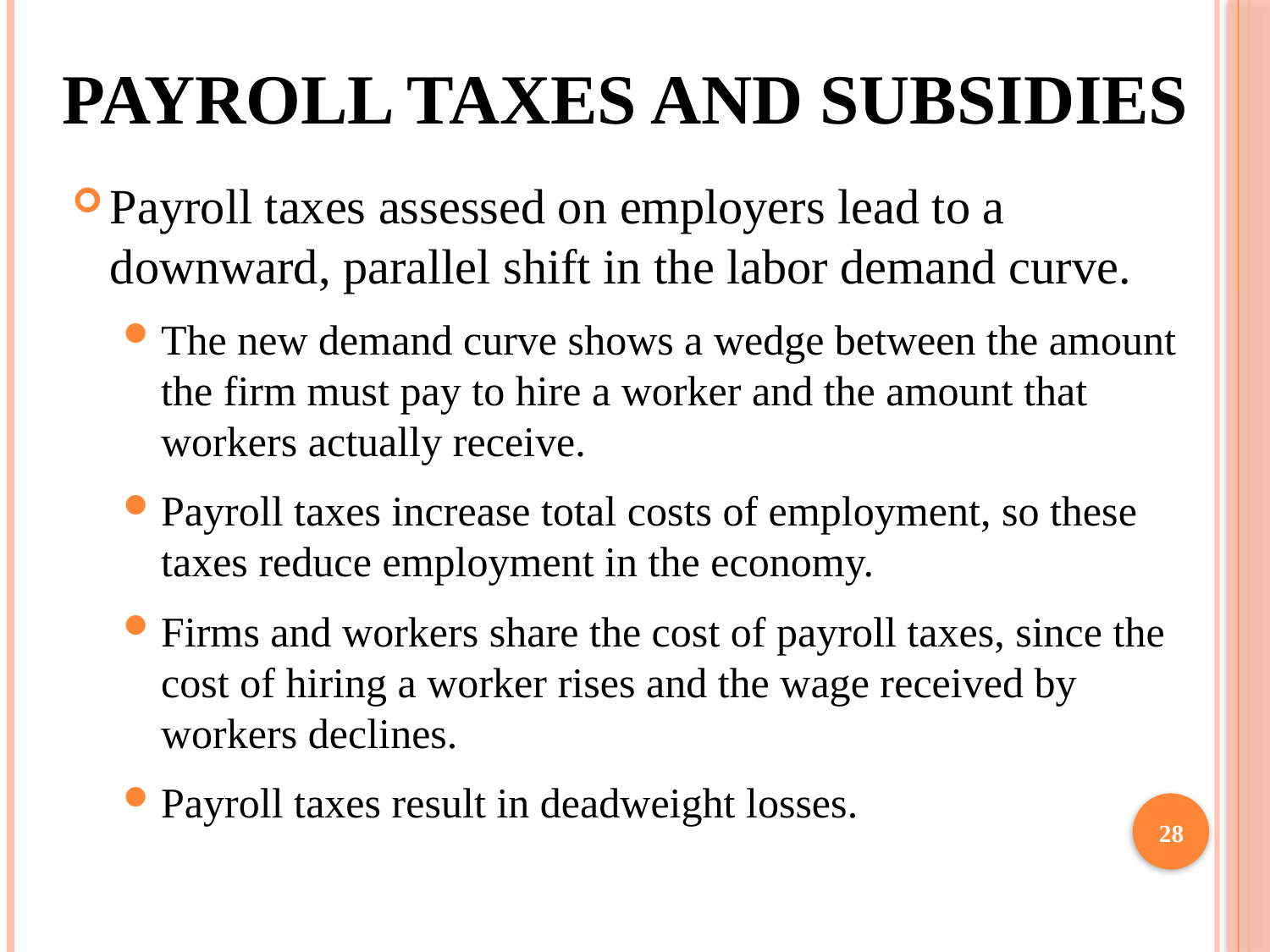

# Payroll Taxes and Subsidies
Payroll taxes assessed on employers lead to a downward, parallel shift in the labor demand curve.
The new demand curve shows a wedge between the amount the firm must pay to hire a worker and the amount that workers actually receive.
Payroll taxes increase total costs of employment, so these taxes reduce employment in the economy.
Firms and workers share the cost of payroll taxes, since the cost of hiring a worker rises and the wage received by workers declines.
Payroll taxes result in deadweight losses.
28